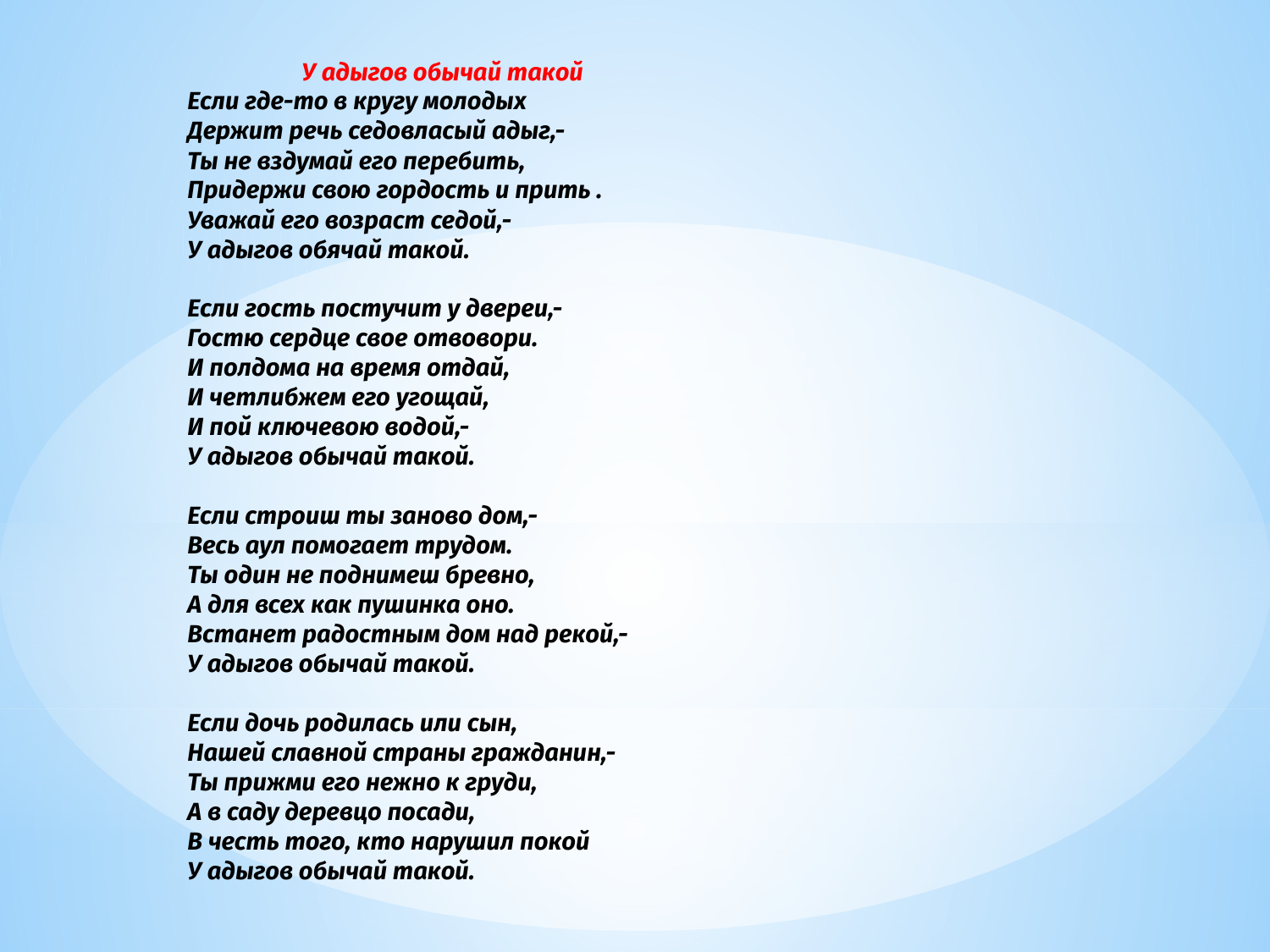

У адыгов обычай такой
Если где-то в кругу молодых
Держит речь седовласый адыг,-
Ты не вздумай его перебить,
Придержи свою гордость и прить .
Уважай его возраст седой,-
У адыгов обячай такой.

Если гость постучит у двереи,-
Гостю сердце свое отвовори.
И полдома на время отдай,
И четлибжем его угощай,
И пой ключевою водой,-
У адыгов обычай такой.

Если строиш ты заново дом,-
Весь аул помогает трудом.
Ты один не поднимеш бревно,
А для всех как пушинка оно.
Встанет радостным дом над рекой,-
У адыгов обычай такой.

Если дочь родилась или сын,
Нашей славной страны гражданин,-
Ты прижми его нежно к груди,
А в саду деревцо посади,
В честь того, кто нарушил покой
У адыгов обычай такой.